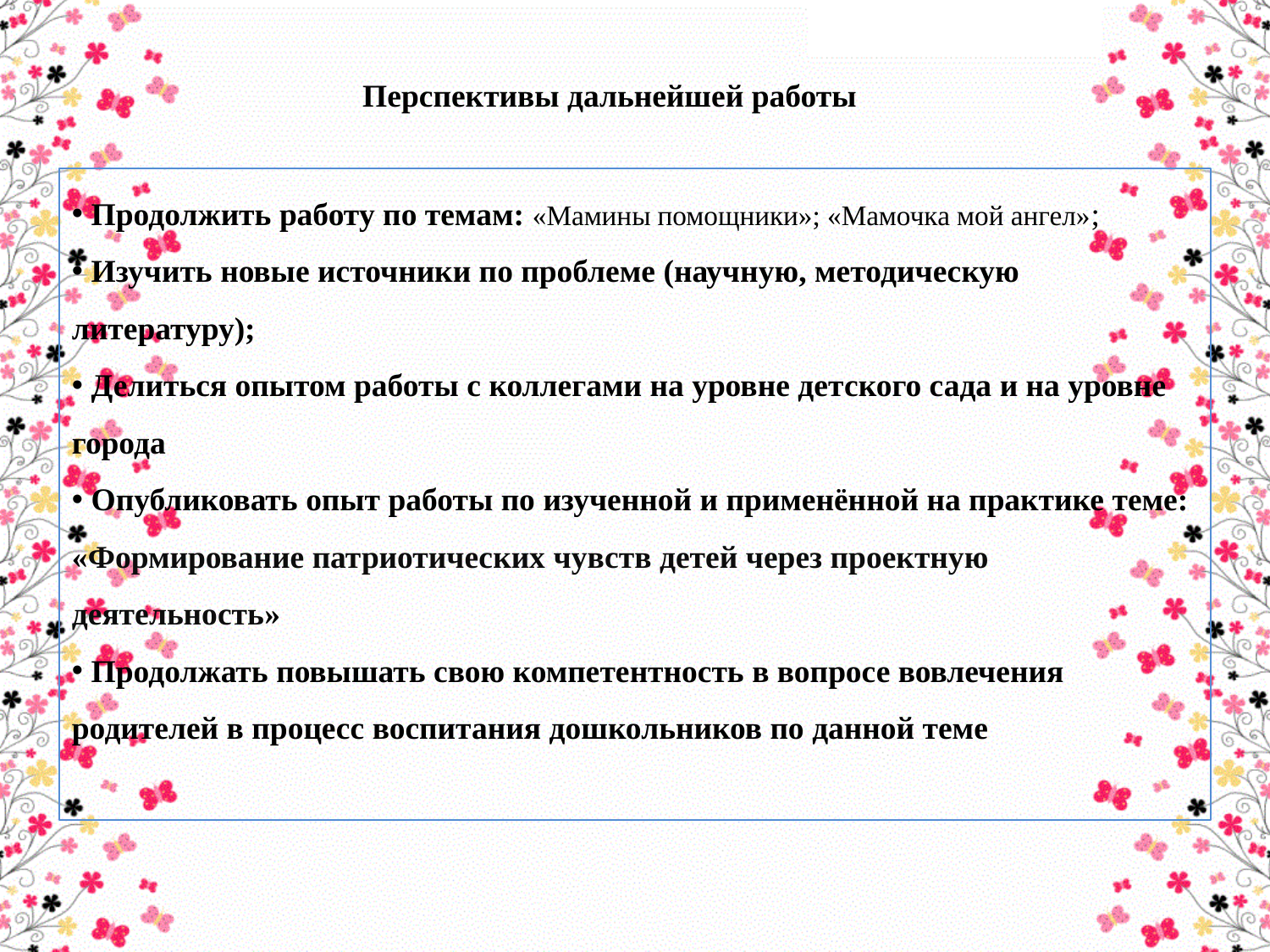

Перспективы дальнейшей работы
 Продолжить работу по темам: «Мамины помощники»; «Мамочка мой ангел»;
 Изучить новые источники по проблеме (научную, методическую литературу);
 Делиться опытом работы с коллегами на уровне детского сада и на уровне города
 Опубликовать опыт работы по изученной и применённой на практике теме: «Формирование патриотических чувств детей через проектную деятельность»
 Продолжать повышать свою компетентность в вопросе вовлечения родителей в процесс воспитания дошкольников по данной теме